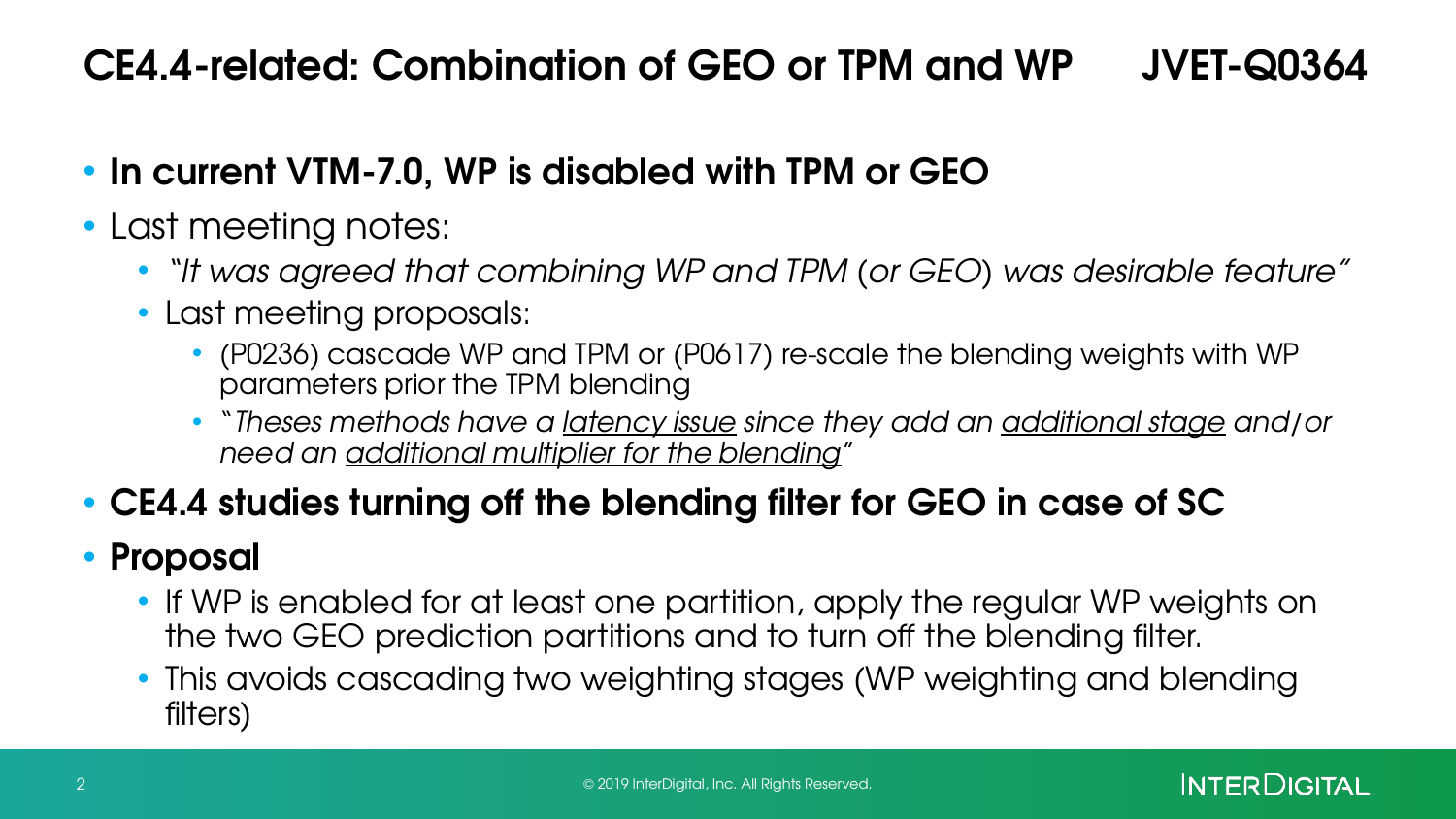

# CE4.4-related: Combination of GEO or TPM and WP     JVET-Q0364
In current VTM-7.0, WP is disabled with TPM or GEO
Last meeting notes:
“It was agreed that combining WP and TPM (or GEO) was desirable feature”
Last meeting proposals:
(P0236) cascade WP and TPM or (P0617) re-scale the blending weights with WP parameters prior the TPM blending
“Theses methods have a latency issue since they add an additional stage and/or need an additional multiplier for the blending”
CE4.4 studies turning off the blending filter for GEO in case of SC
Proposal
If WP is enabled for at least one partition, apply the regular WP weights on the two GEO prediction partitions and to turn off the blending filter.
This avoids cascading two weighting stages (WP weighting and blending filters)

2
© 2019 InterDigital, Inc. All Rights Reserved.